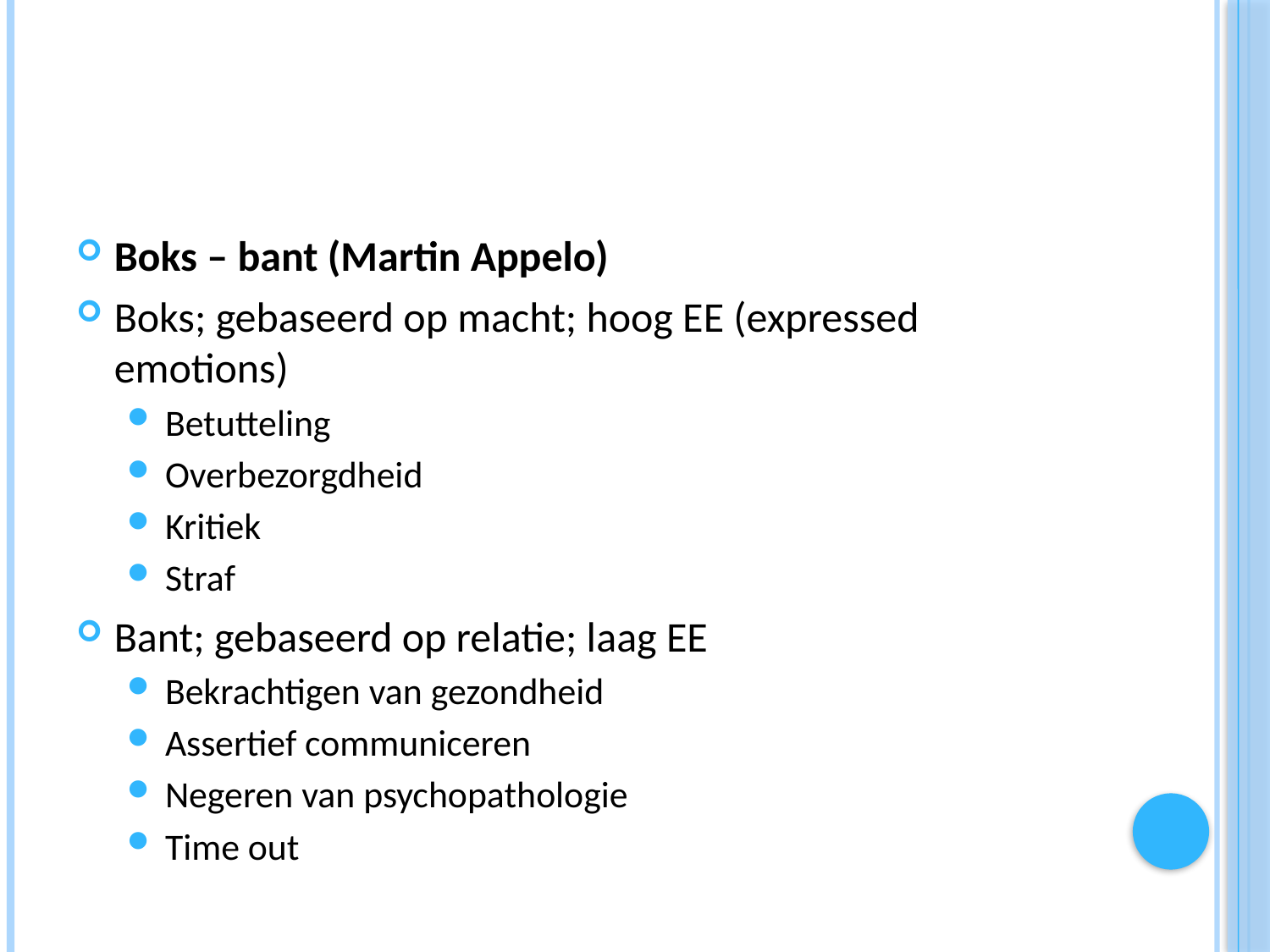

#
Boks – bant (Martin Appelo)
Boks; gebaseerd op macht; hoog EE (expressed emotions)
Betutteling
Overbezorgdheid
Kritiek
Straf
Bant; gebaseerd op relatie; laag EE
Bekrachtigen van gezondheid
Assertief communiceren
Negeren van psychopathologie
Time out